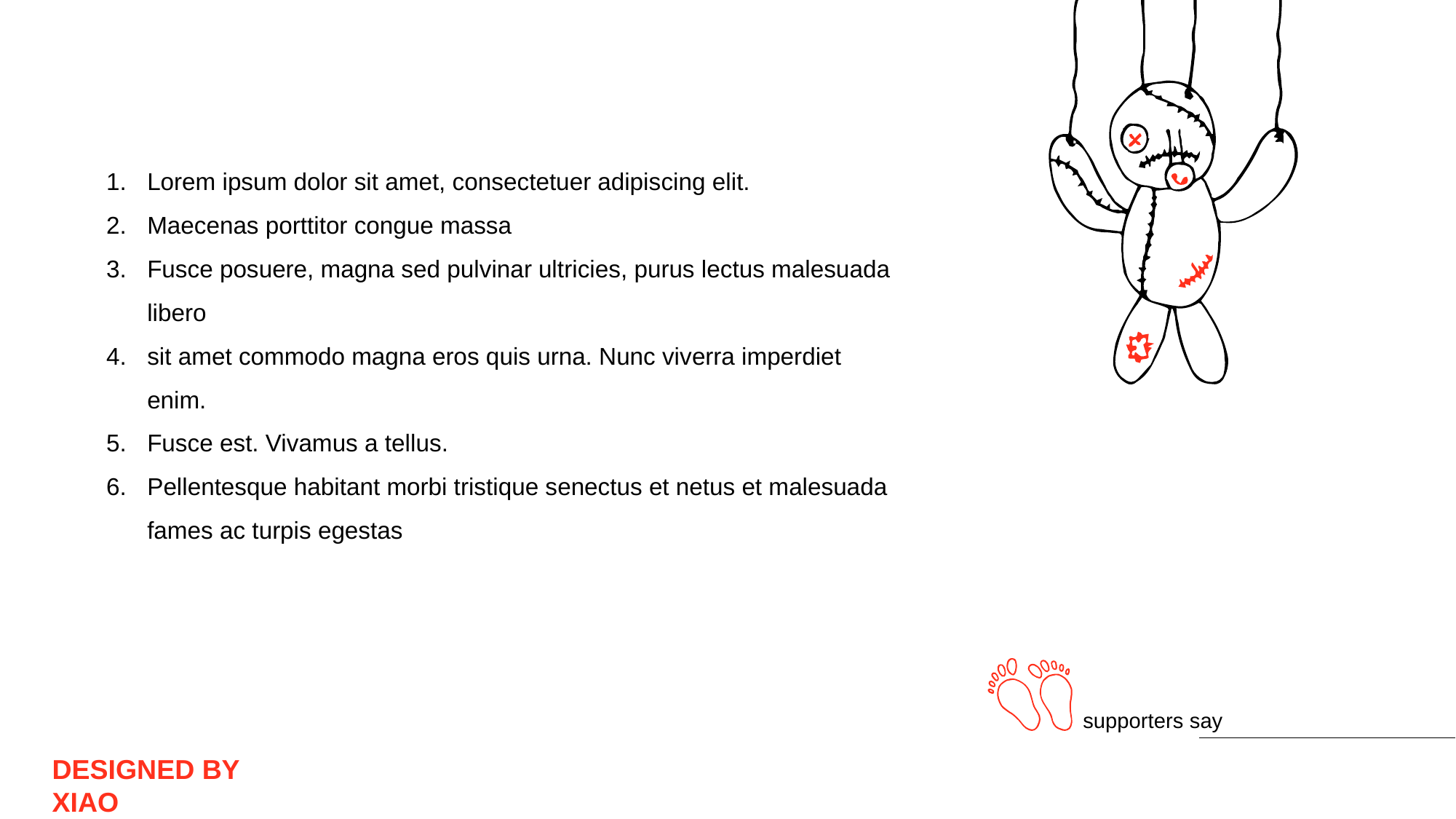

Lorem ipsum dolor sit amet, consectetuer adipiscing elit.
Maecenas porttitor congue massa
Fusce posuere, magna sed pulvinar ultricies, purus lectus malesuada libero
sit amet commodo magna eros quis urna. Nunc viverra imperdiet enim.
Fusce est. Vivamus a tellus.
Pellentesque habitant morbi tristique senectus et netus et malesuada fames ac turpis egestas

supporters say
DESIGNED BY XIAO